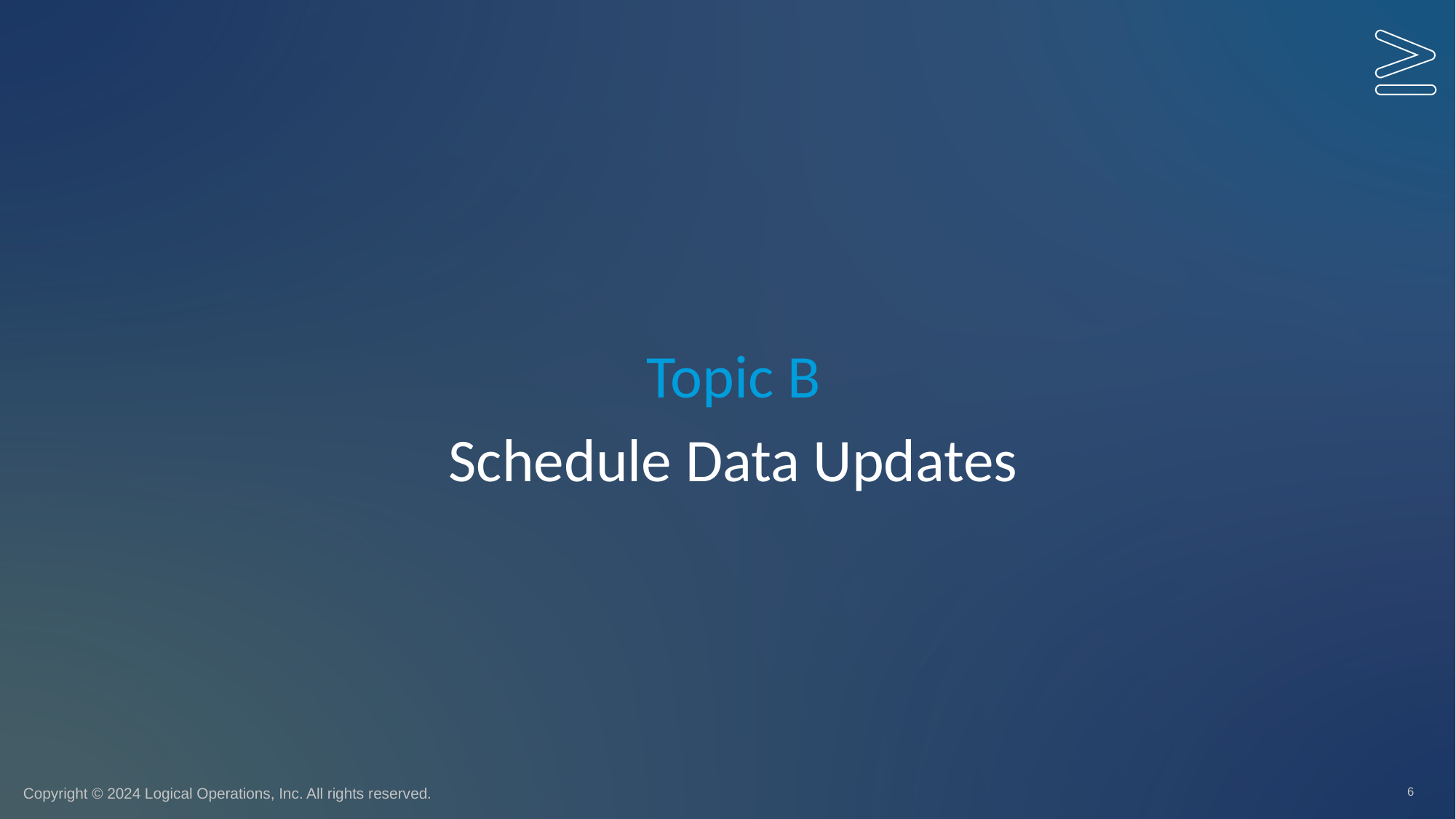

Topic B
# Schedule Data Updates
6